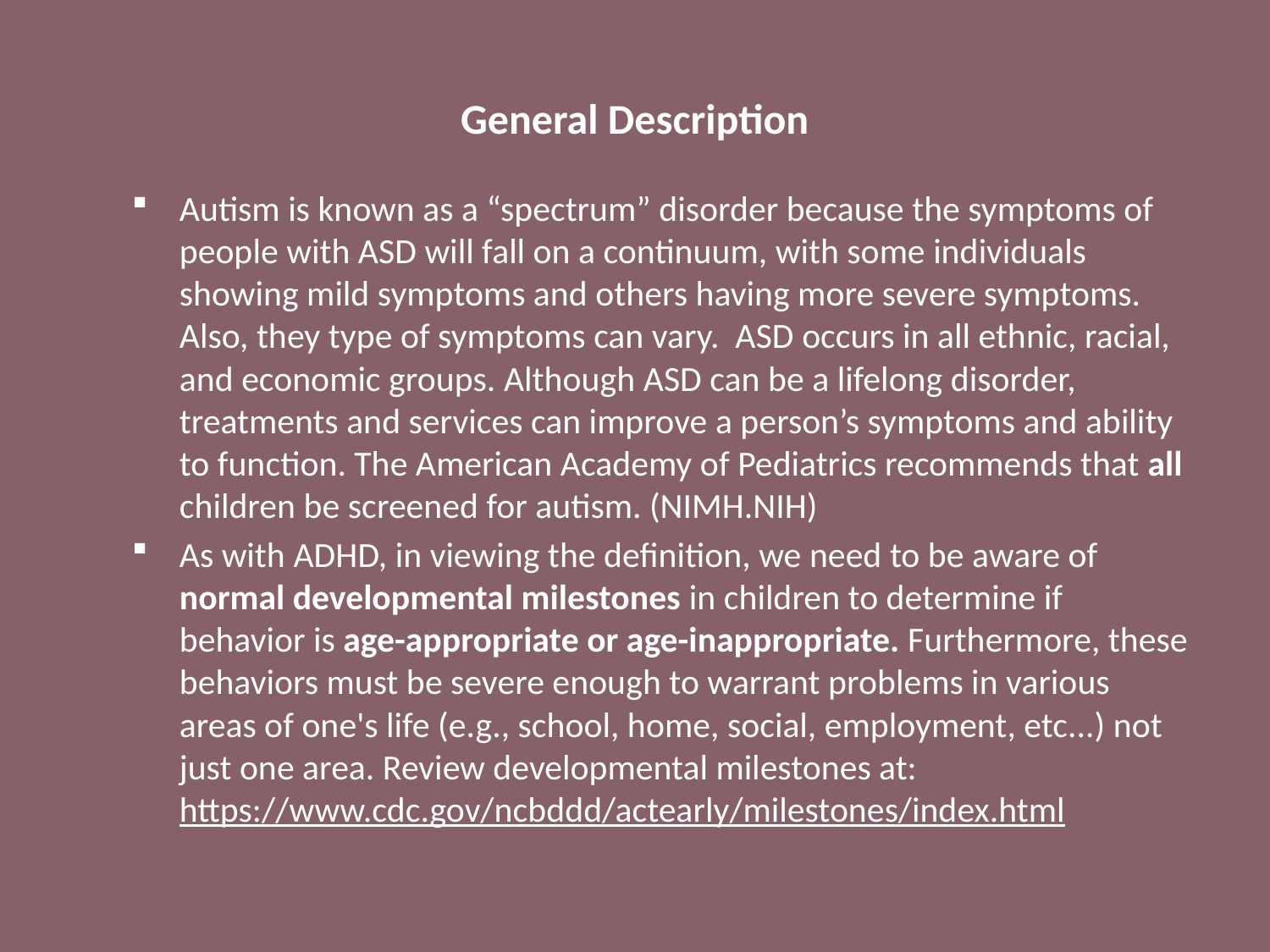

# General Description
Autism is known as a “spectrum” disorder because the symptoms of people with ASD will fall on a continuum, with some individuals showing mild symptoms and others having more severe symptoms. Also, they type of symptoms can vary.  ASD occurs in all ethnic, racial, and economic groups. Although ASD can be a lifelong disorder, treatments and services can improve a person’s symptoms and ability to function. The American Academy of Pediatrics recommends that all children be screened for autism. (NIMH.NIH)
As with ADHD, in viewing the definition, we need to be aware of normal developmental milestones in children to determine if behavior is age-appropriate or age-inappropriate. Furthermore, these behaviors must be severe enough to warrant problems in various areas of one's life (e.g., school, home, social, employment, etc...) not just one area. Review developmental milestones at: https://www.cdc.gov/ncbddd/actearly/milestones/index.html